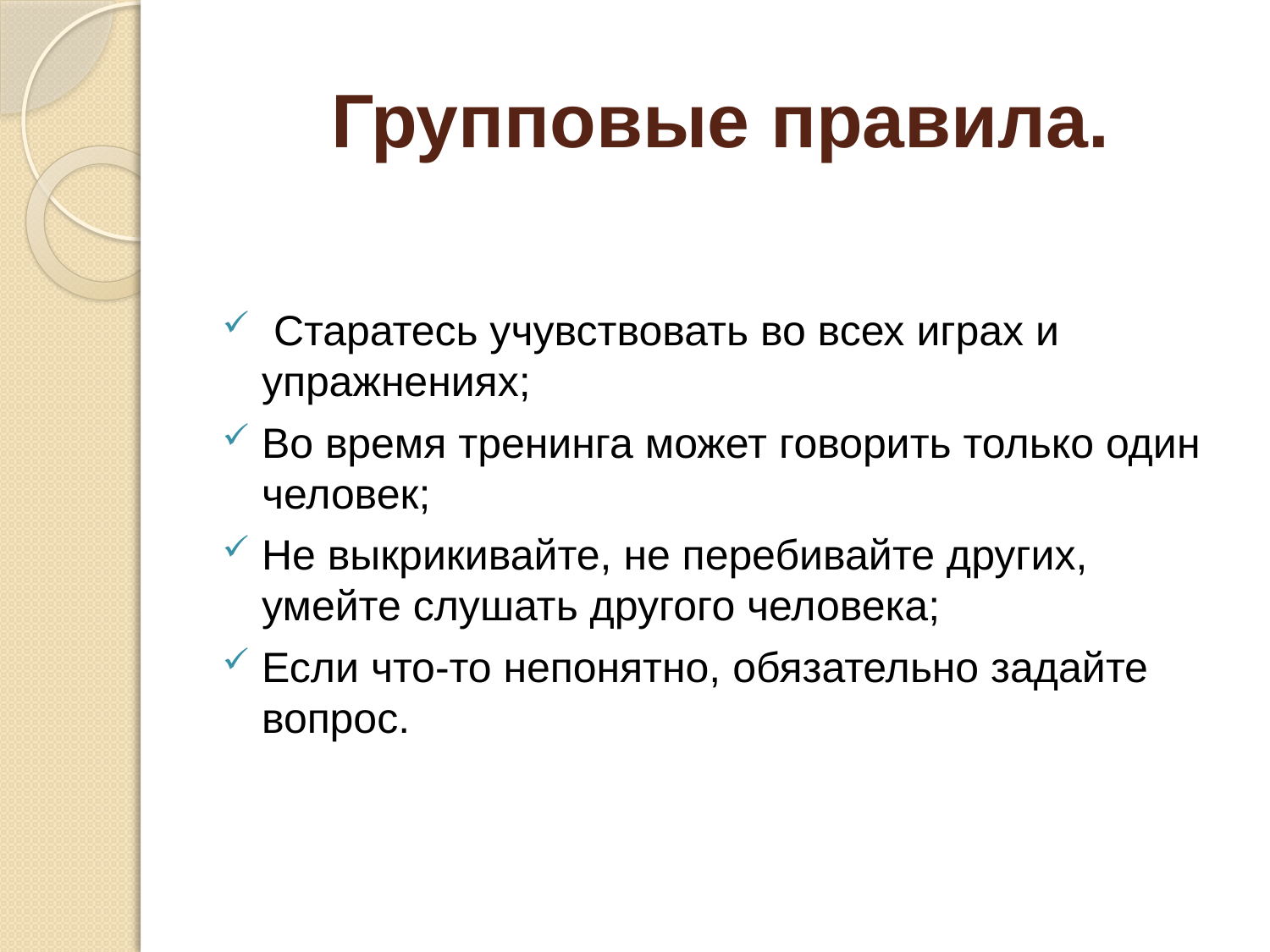

# Групповые правила.
 Старатесь учувствовать во всех играх и упражнениях;
Во время тренинга может говорить только один человек;
Не выкрикивайте, не перебивайте других, умейте слушать другого человека;
Если что-то непонятно, обязательно задайте вопрос.